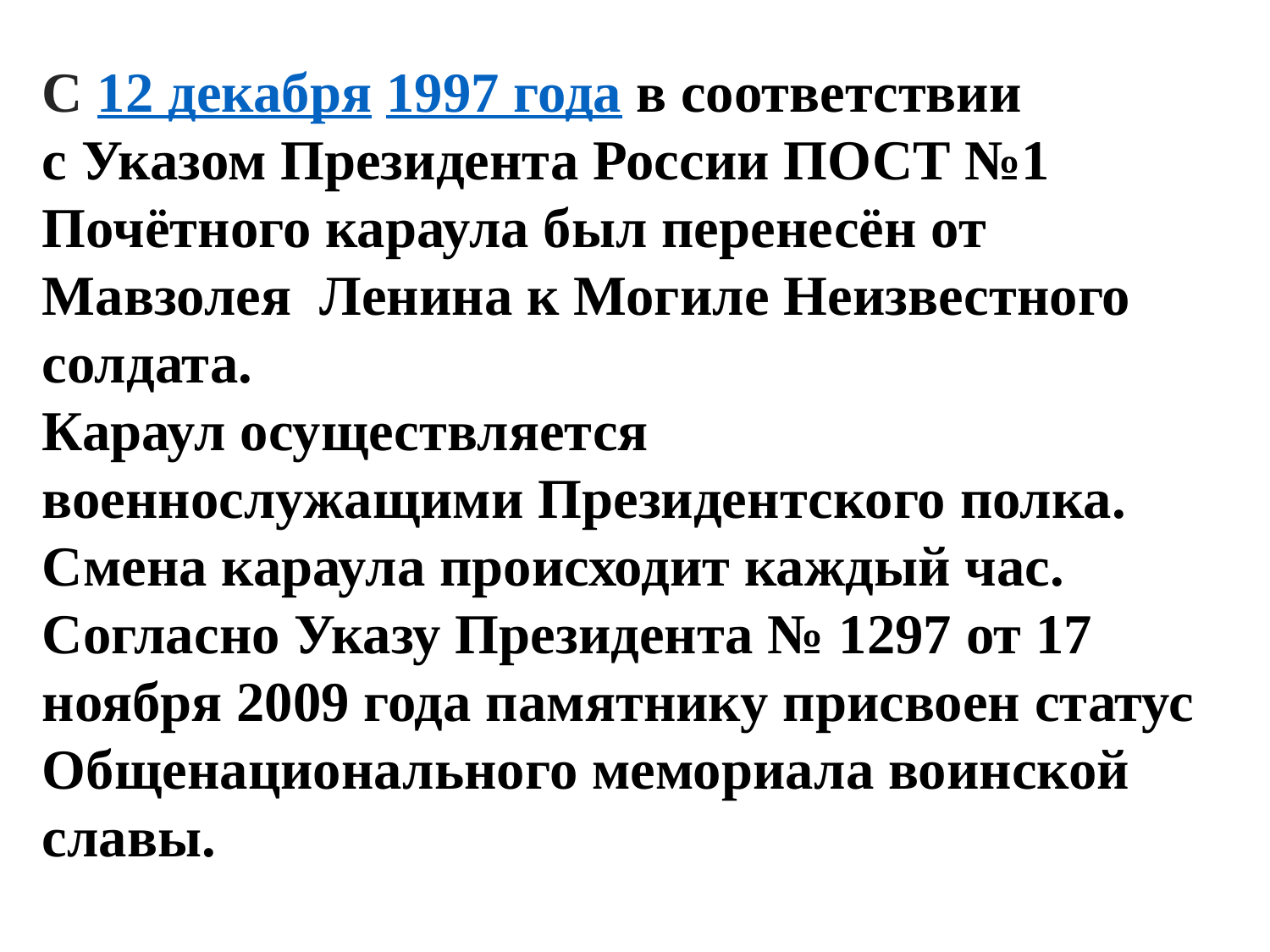

С 12 декабря 1997 года в соответствии с Указом Президента России ПОСТ №1 Почётного караула был перенесён от Мавзолея  Ленина к Могиле Неизвестного солдата.
Караул осуществляется военнослужащими Президентского полка. Смена караула происходит каждый час.
Согласно Указу Президента № 1297 от 17 ноября 2009 года памятнику присвоен статус Общенационального мемориала воинской славы.